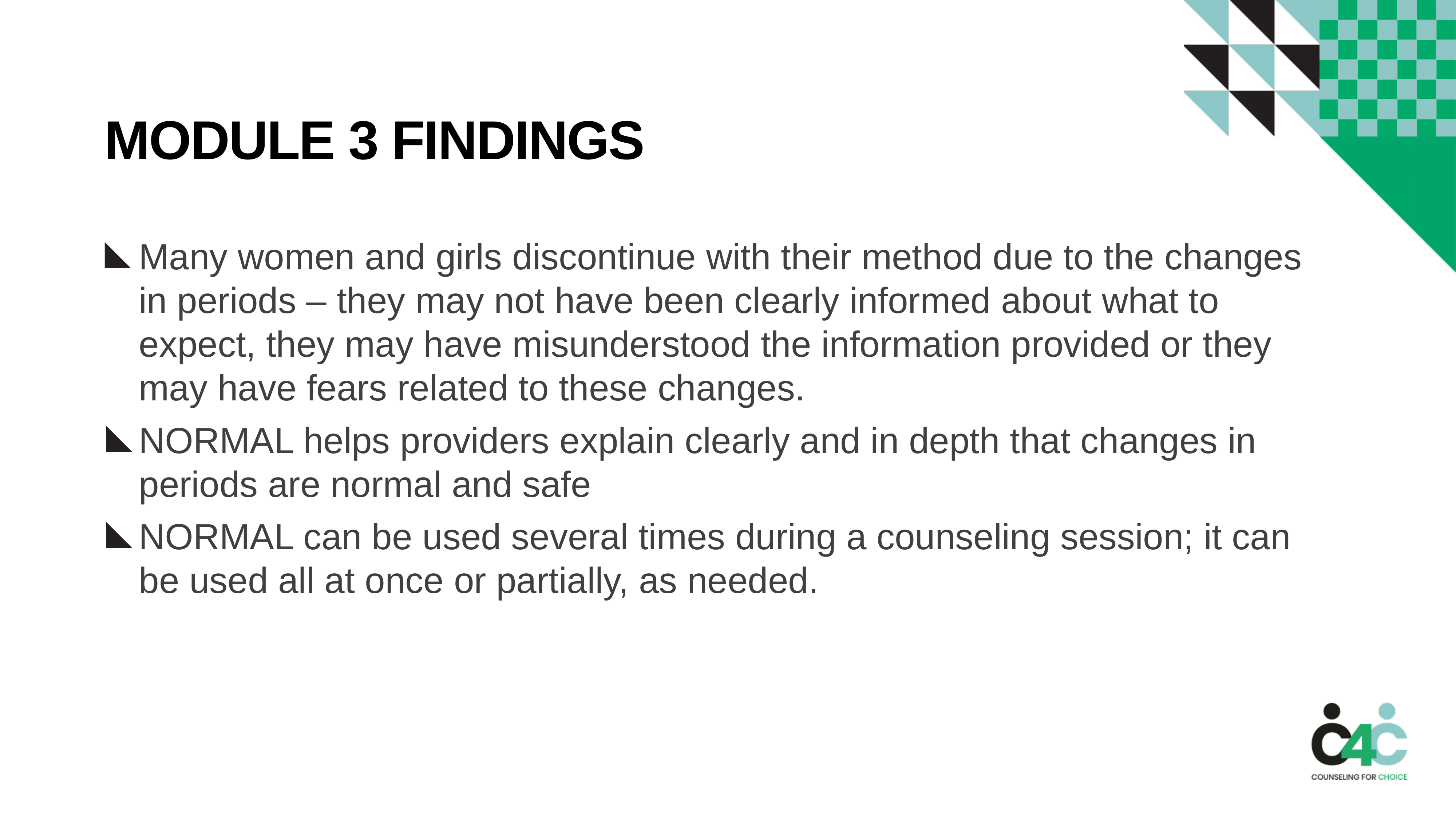

# Module 3 findings
Many women and girls discontinue with their method due to the changes in periods – they may not have been clearly informed about what to expect, they may have misunderstood the information provided or they may have fears related to these changes.
NORMAL helps providers explain clearly and in depth that changes in periods are normal and safe
NORMAL can be used several times during a counseling session; it can be used all at once or partially, as needed.